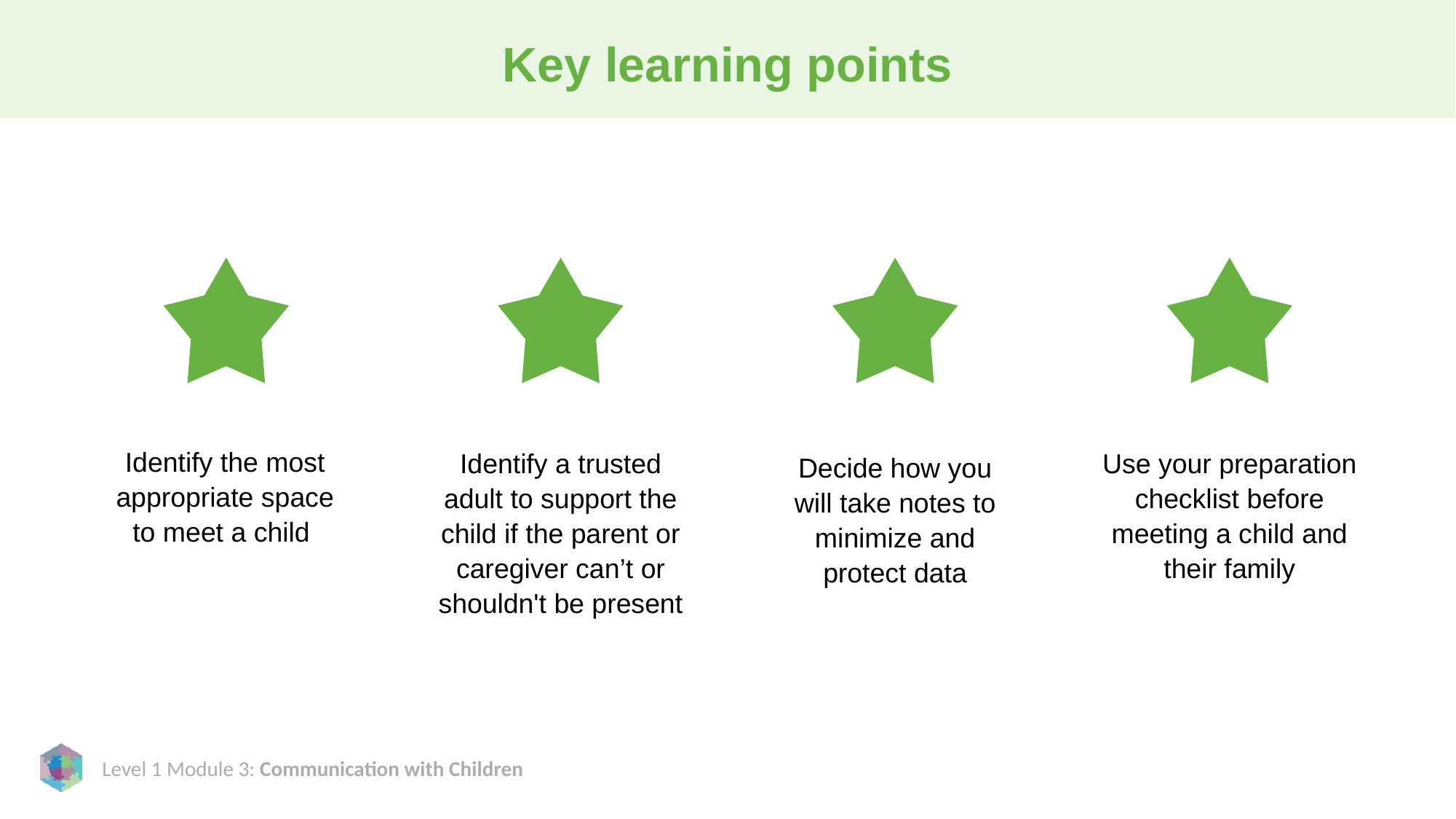

# Key learning points

Identify the most appropriate space to meet a child
Identify a trusted adult to support the child if the parent or caregiver can’t or shouldn't be present
Use your preparation checklist before meeting a child and their family
Decide how you will take notes to minimize and protect data